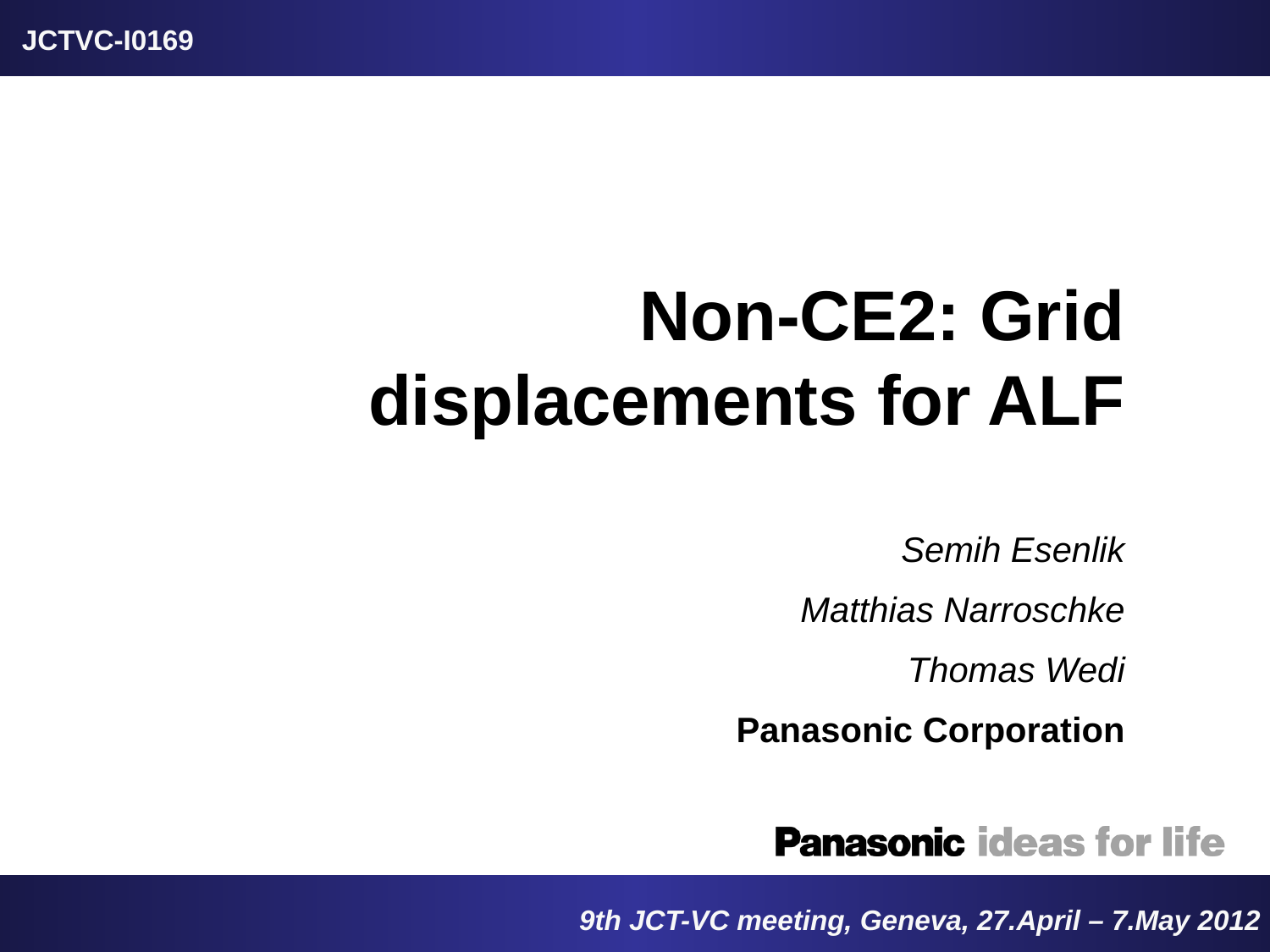

# Non-CE2: Grid displacements for ALF
Semih Esenlik
Matthias Narroschke
Thomas Wedi
Panasonic Corporation
9th JCT-VC meeting, Geneva, 27.April – 7.May 2012